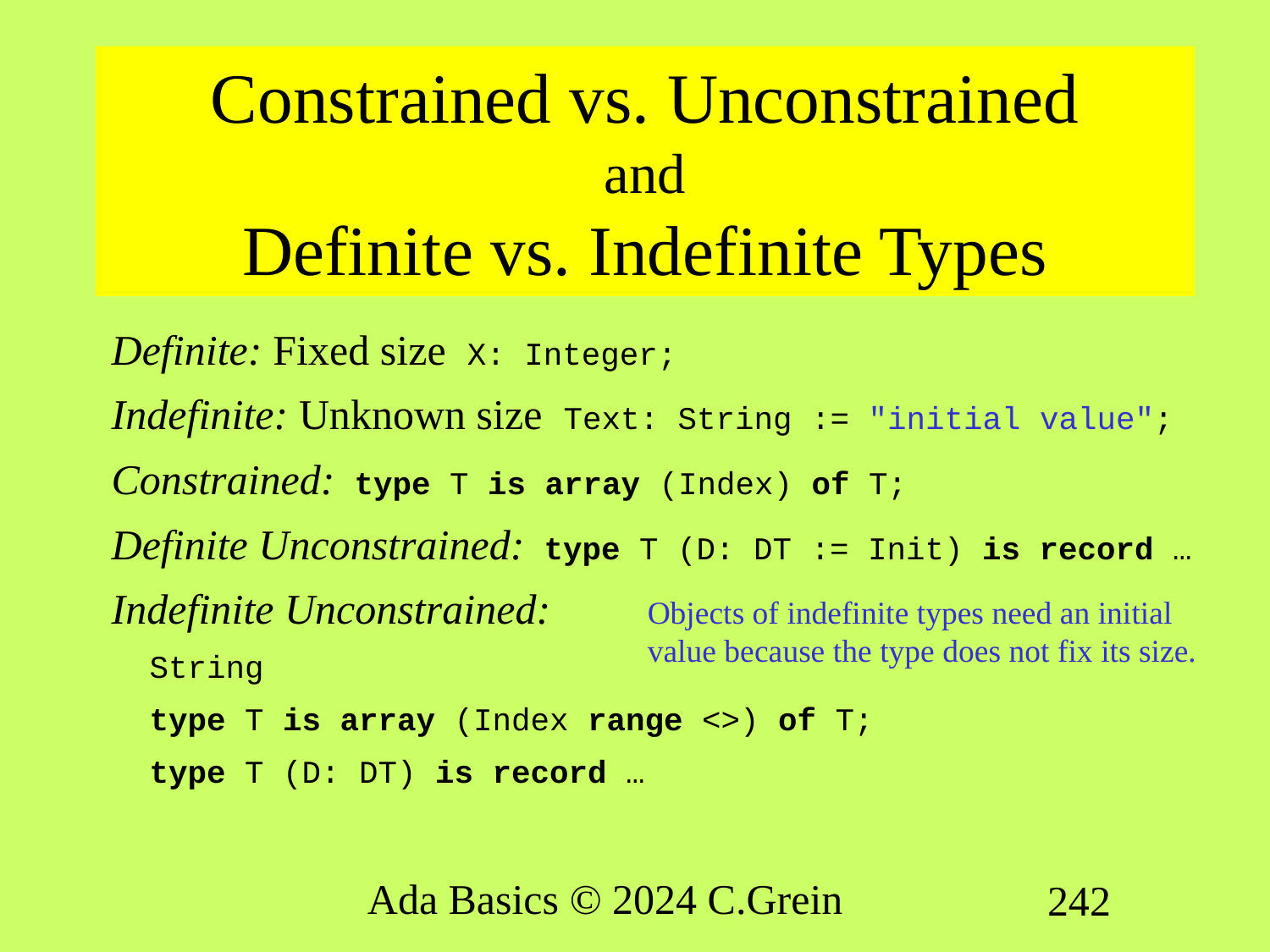

# Constrained vs. Unconstrained and Definite vs. Indefinite Types
Definite: Fixed size  X: Integer;
Indefinite: Unknown size  Text: String := "initial value";
Constrained: type T is array (Index) of T;
Definite Unconstrained: type T (D: DT := Init) is record …
Indefinite Unconstrained:
  String
  type T is array (Index range <>) of T;
  type T (D: DT) is record …
Objects of indefinite types need an initial value because the type does not fix its size.
Ada Basics © 2024 C.Grein
242